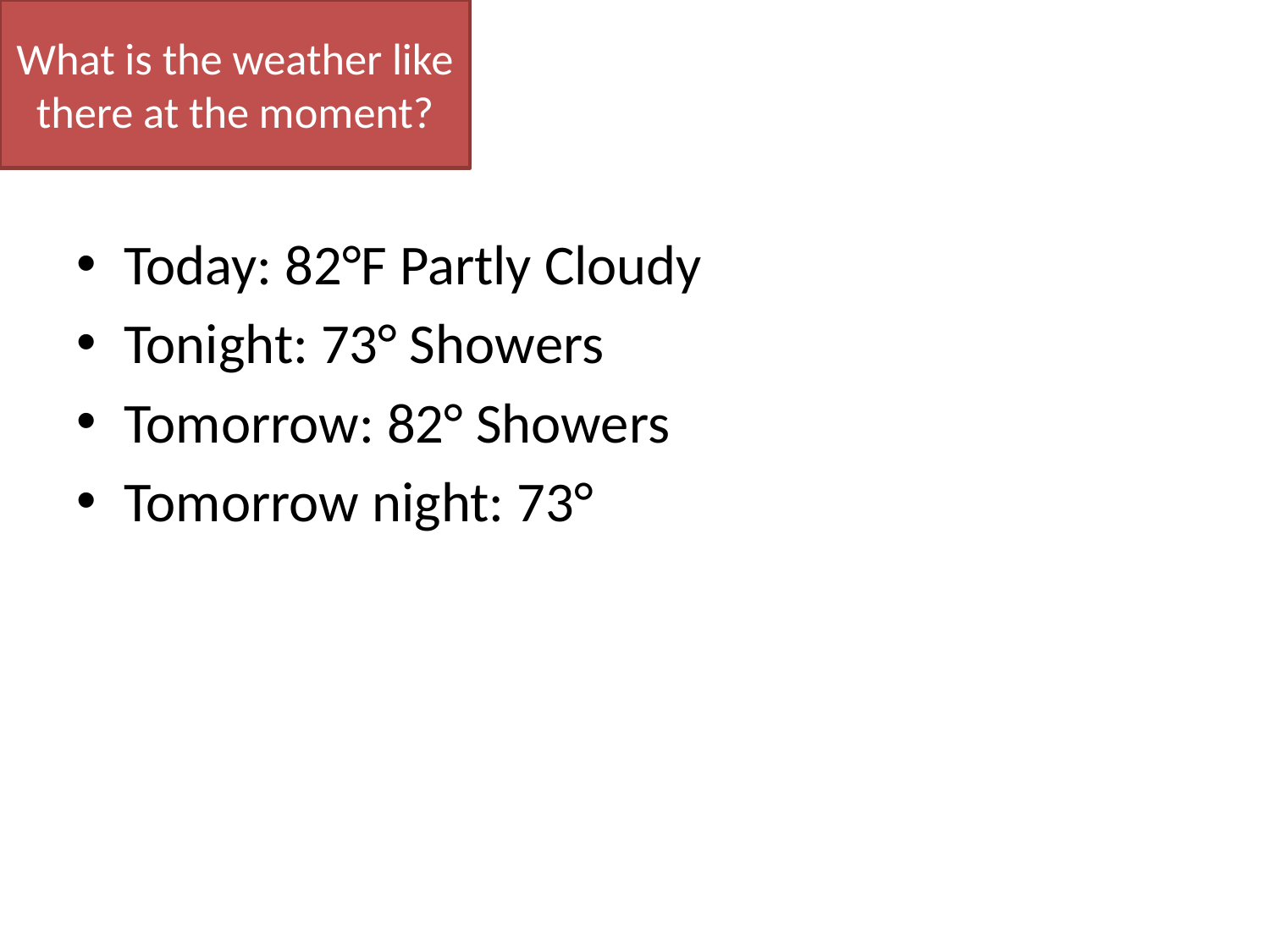

# What is the weather like there at the moment?
Today: 82°F Partly Cloudy
Tonight: 73° Showers
Tomorrow: 82° Showers
Tomorrow night: 73°